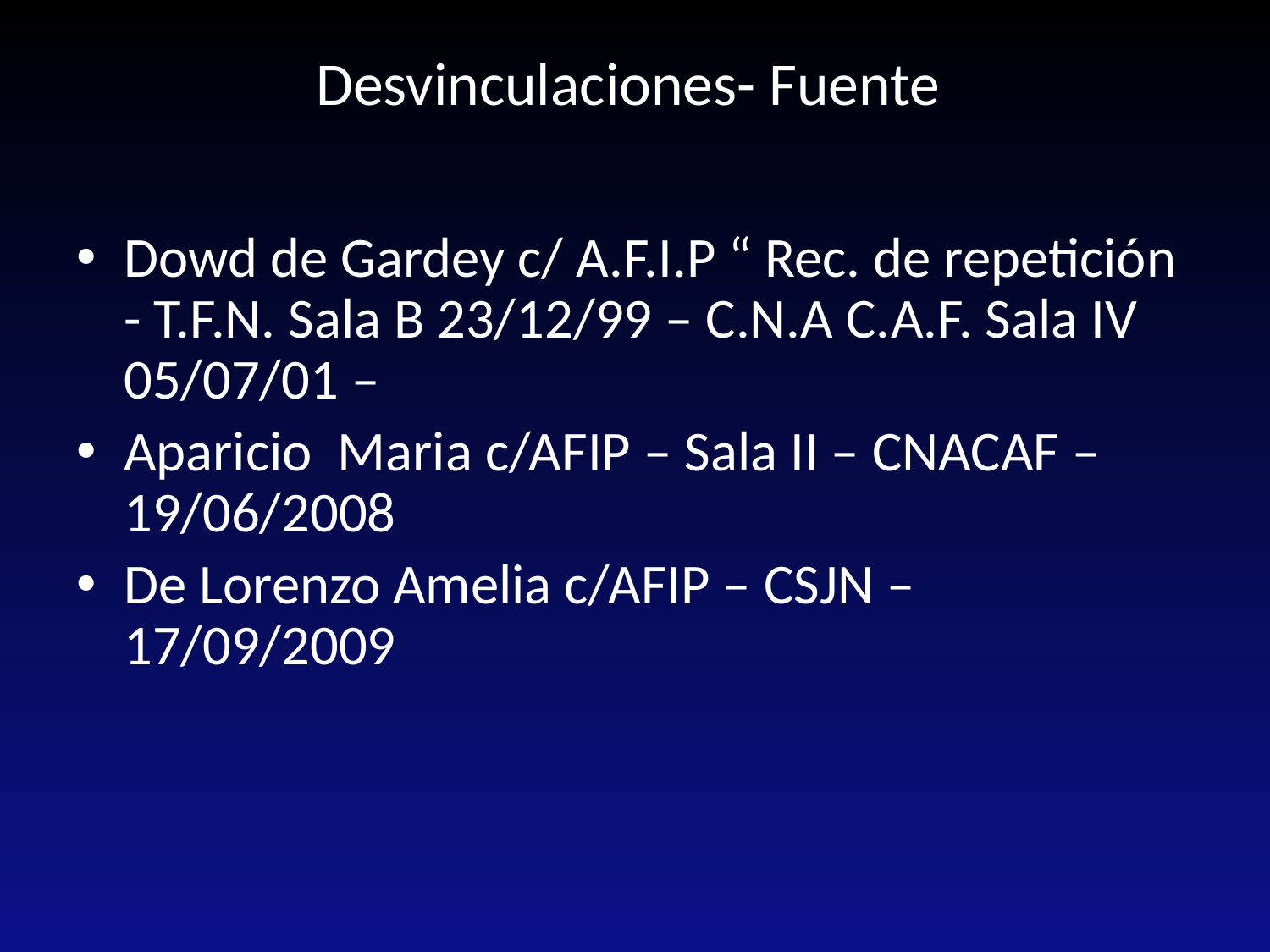

# Desvinculaciones- Fuente
Dowd de Gardey c/ A.F.I.P “ Rec. de repetición - T.F.N. Sala B 23/12/99 – C.N.A C.A.F. Sala IV 05/07/01 –
Aparicio  Maria c/AFIP – Sala II – CNACAF – 19/06/2008
De Lorenzo Amelia c/AFIP – CSJN – 17/09/2009